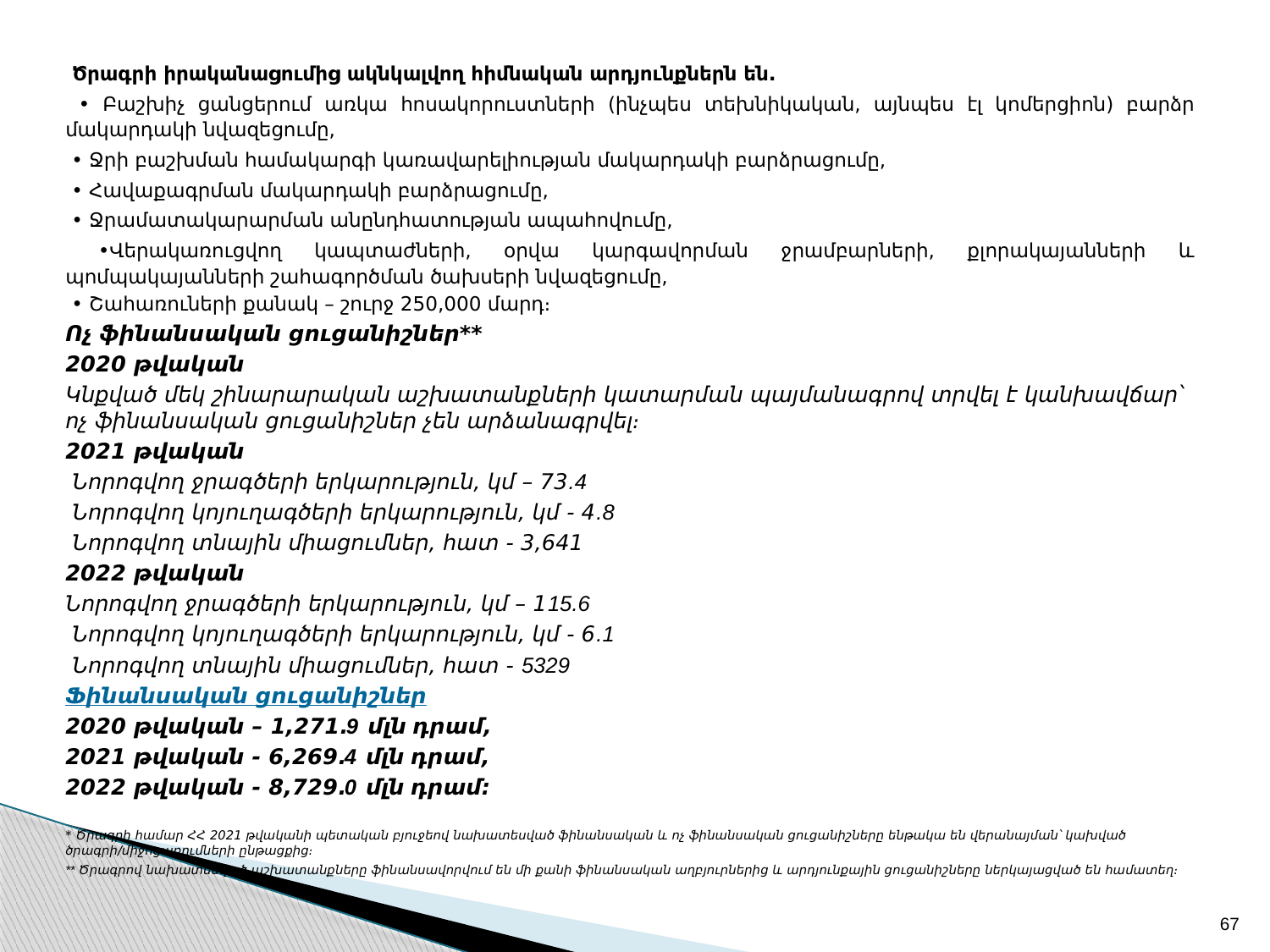

Ծրագրի իրականացումից ակնկալվող հիմնական արդյունքներն են.
 • Բաշխիչ ցանցերում առկա հոսակորուստների (ինչպես տեխնիկական, այնպես էլ կոմերցիոն) բարձր մակարդակի նվազեցումը,
 • Ջրի բաշխման համակարգի կառավարելիության մակարդակի բարձրացումը,
 • Հավաքագրման մակարդակի բարձրացումը,
 • Ջրամատակարարման անընդհատության ապահովումը,
 •Վերակառուցվող կապտաժների, օրվա կարգավորման ջրամբարների, քլորակայանների և պոմպակայանների շահագործման ծախսերի նվազեցումը,
 • Շահառուների քանակ – շուրջ 250,000 մարդ։
Ոչ ֆինանսական ցուցանիշներ**
2020 թվական
Կնքված մեկ շինարարական աշխատանքների կատարման պայմանագրով տրվել է կանխավճար՝ ոչ ֆինանսական ցուցանիշներ չեն արձանագրվել։
2021 թվական
 Նորոգվող ջրագծերի երկարություն, կմ – 73.4
 Նորոգվող կոյուղագծերի երկարություն, կմ - 4.8
 Նորոգվող տնային միացումներ, հատ - 3,641
2022 թվական
Նորոգվող ջրագծերի երկարություն, կմ – 115.6
 Նորոգվող կոյուղագծերի երկարություն, կմ - 6.1
 Նորոգվող տնային միացումներ, հատ - 5329
Ֆինանսական ցուցանիշներ
2020 թվական – 1,271.9 մլն դրամ,
2021 թվական - 6,269.4 մլն դրամ,
2022 թվական - 8,729.0 մլն դրամ։

* Ծրագրի համար ՀՀ 2021 թվականի պետական բյուջեով նախատեսված ֆինանսական և ոչ ֆինանսական ցուցանիշները ենթակա են վերանայման՝ կախված ծրագրի/միջոցառումների ընթացքից։
** Ծրագրով նախատեսված աշխատանքները ֆինանսավորվում են մի քանի ֆինանսական աղբյուրներից և արդյունքային ցուցանիշները ներկայացված են համատեղ։
67